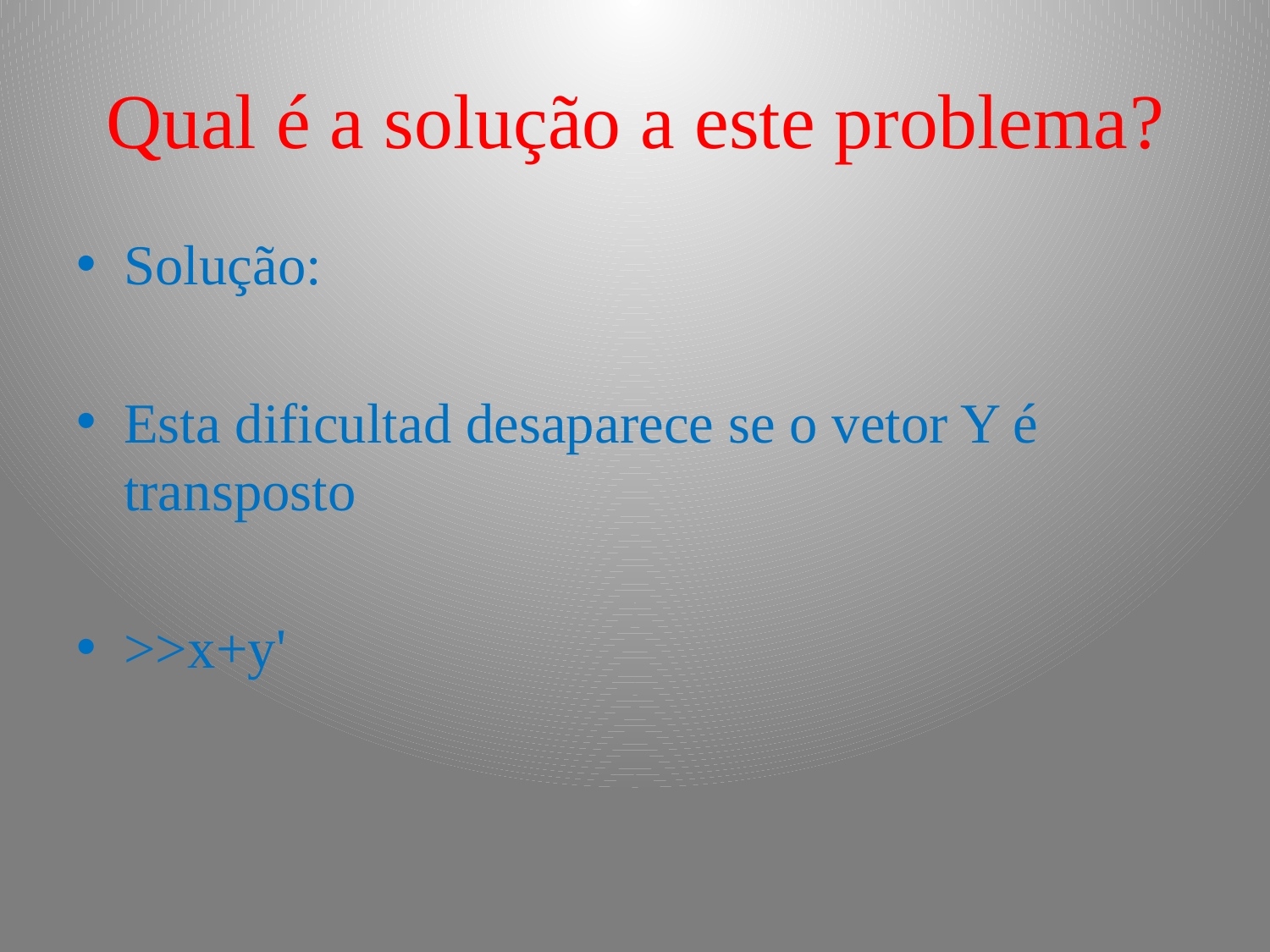

# Qual é a solução a este problema?
Solução:

Esta dificultad desaparece se o vetor Y é transposto

>>x+y'